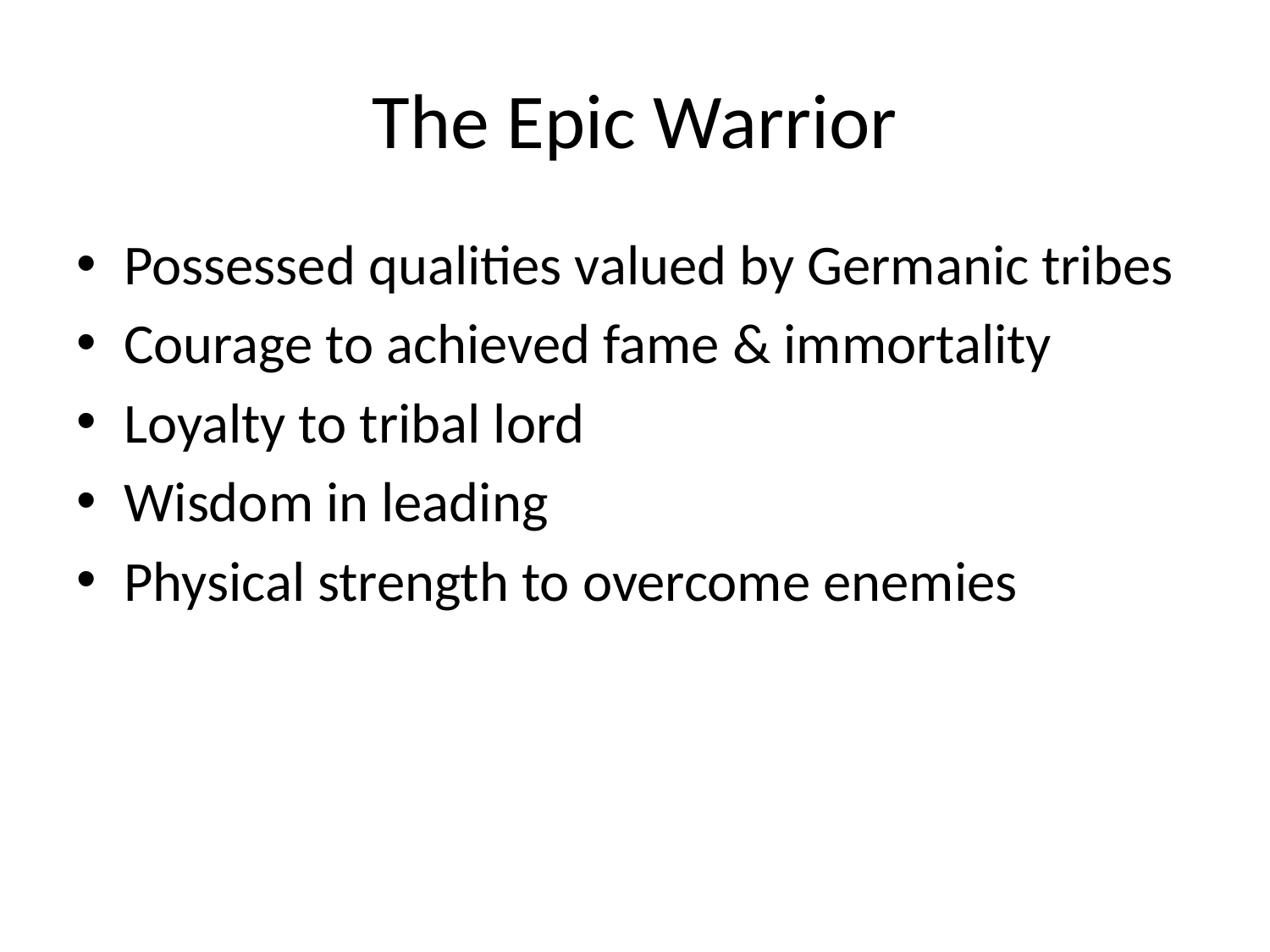

# The Epic Warrior
Possessed qualities valued by Germanic tribes
Courage to achieved fame & immortality
Loyalty to tribal lord
Wisdom in leading
Physical strength to overcome enemies